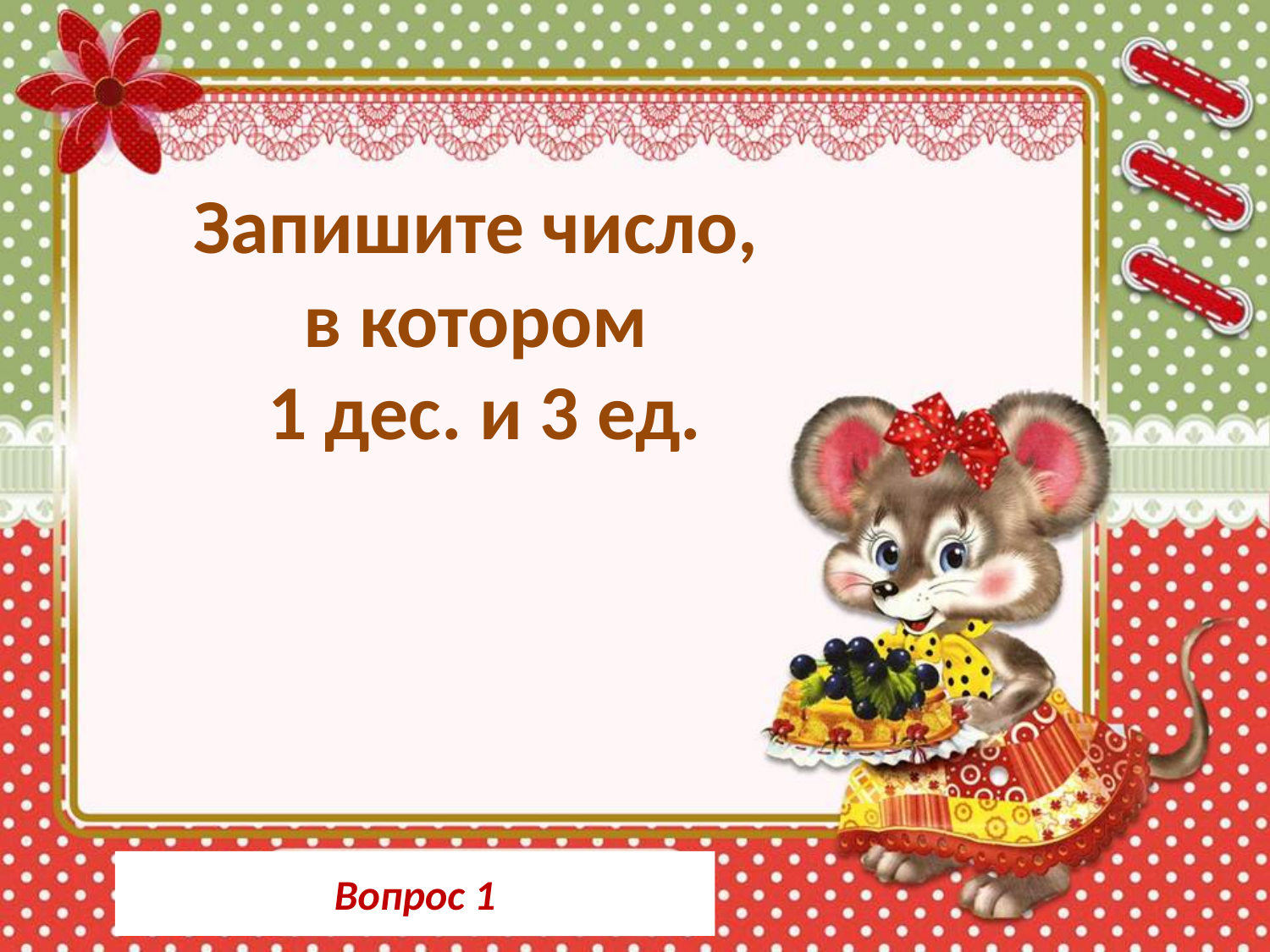

Запишите число,
в котором
1 дес. и 3 ед.
Вопрос 1